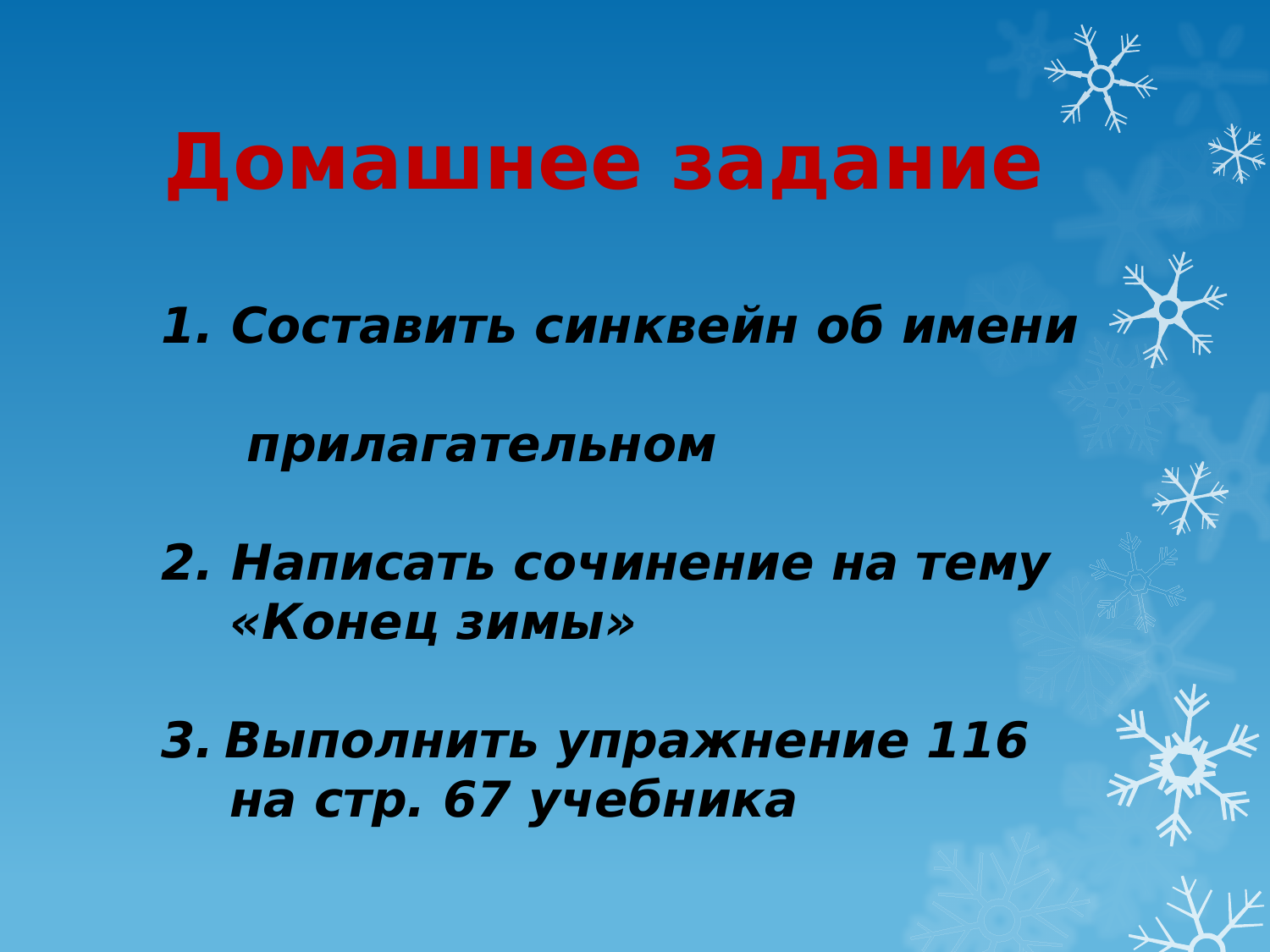

# Домашнее задание
1. Составить синквейн об имени
     прилагательном

2. Написать сочинение на тему
    «Конец зимы»

Выполнить упражнение 116
    на стр. 67 учебника